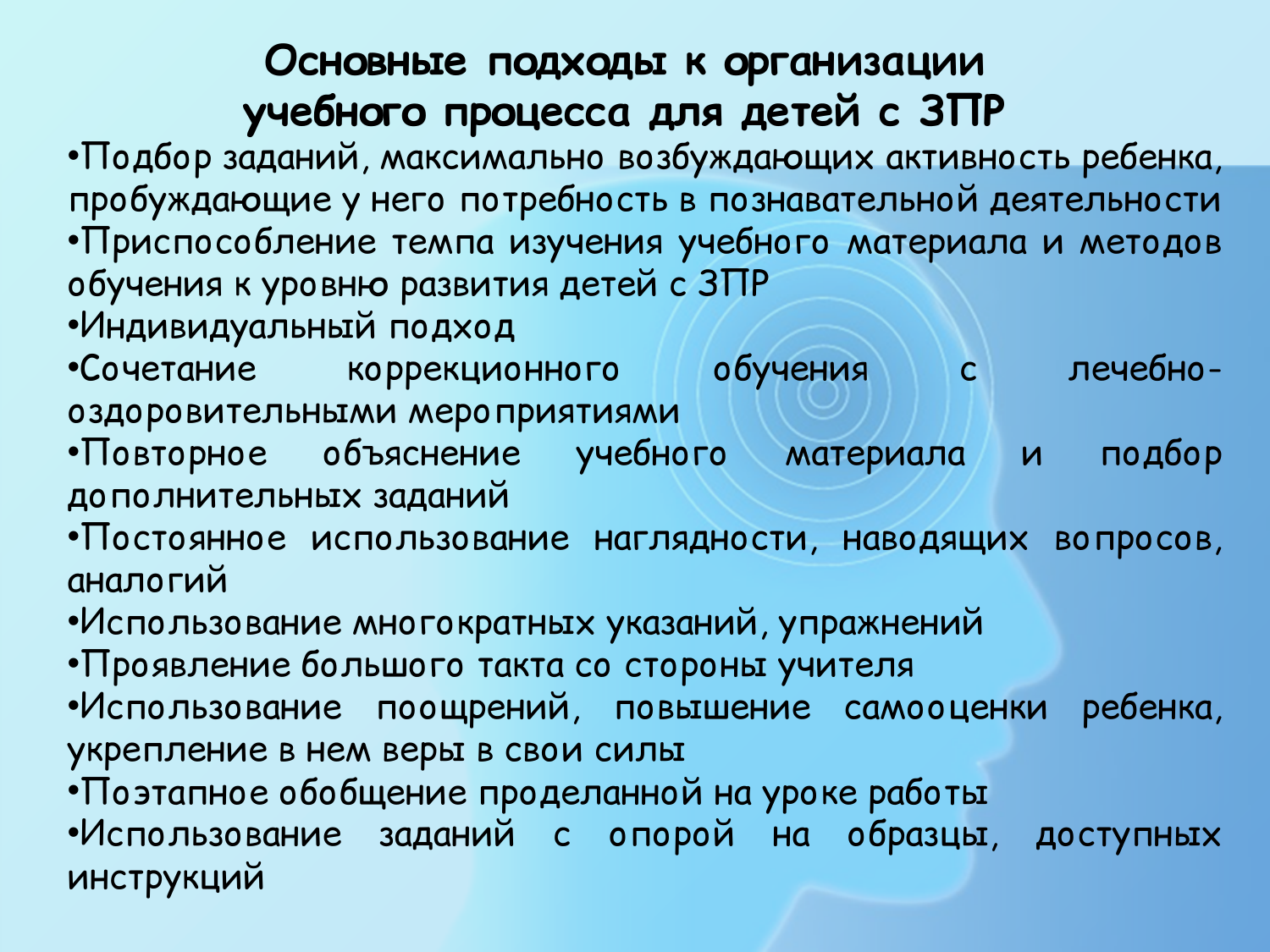

Основные подходы к организации учебного процесса для детей с ЗПР
Подбор заданий, максимально возбуждающих активность ребенка, пробуждающие у него потребность в познавательной деятельности
Приспособление темпа изучения учебного материала и методов обучения к уровню развития детей с ЗПР
Индивидуальный подход
Сочетание коррекционного обучения с лечебно-оздоровительными мероприятиями
Повторное объяснение учебного материала и подбор дополнительных заданий
Постоянное использование наглядности, наводящих вопросов, аналогий
Использование многократных указаний, упражнений
Проявление большого такта со стороны учителя
Использование поощрений, повышение самооценки ребенка, укрепление в нем веры в свои силы
Поэтапное обобщение проделанной на уроке работы
Использование заданий с опорой на образцы, доступных инструкций